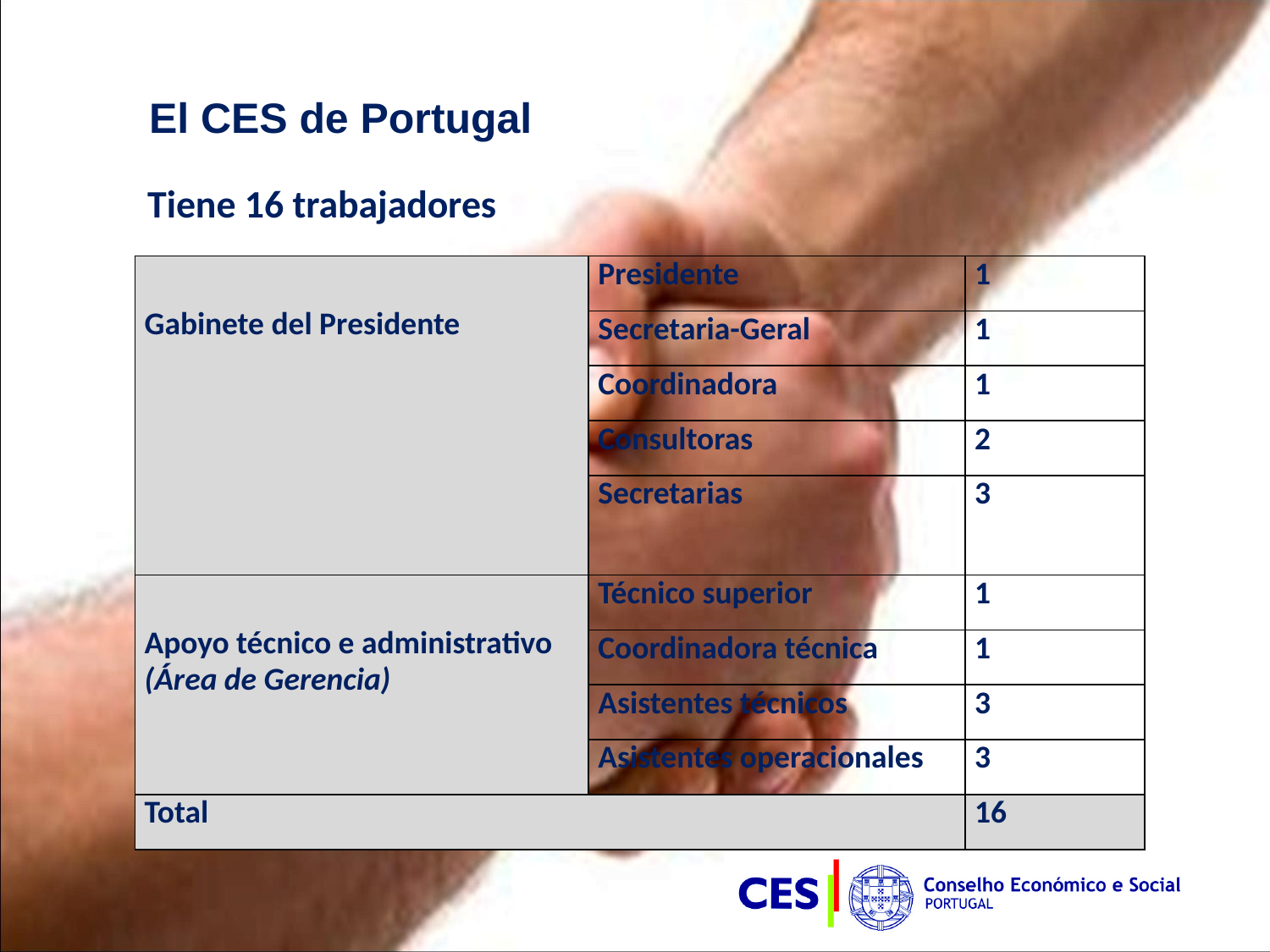

El CES de Portugal
Tiene 16 trabajadores
| Gabinete del Presidente | Presidente | 1 |
| --- | --- | --- |
|  | Secretaria-Geral | 1 |
|  | Coordinadora | 1 |
|  | Consultoras | 2 |
|  | Secretarias | 3 |
| Apoyo técnico e administrativo (Área de Gerencia) | Técnico superior | 1 |
|  | Coordinadora técnica | 1 |
|  | Asistentes técnicos | 3 |
|  | Asistentes operacionales | 3 |
| Total |  | 16 |